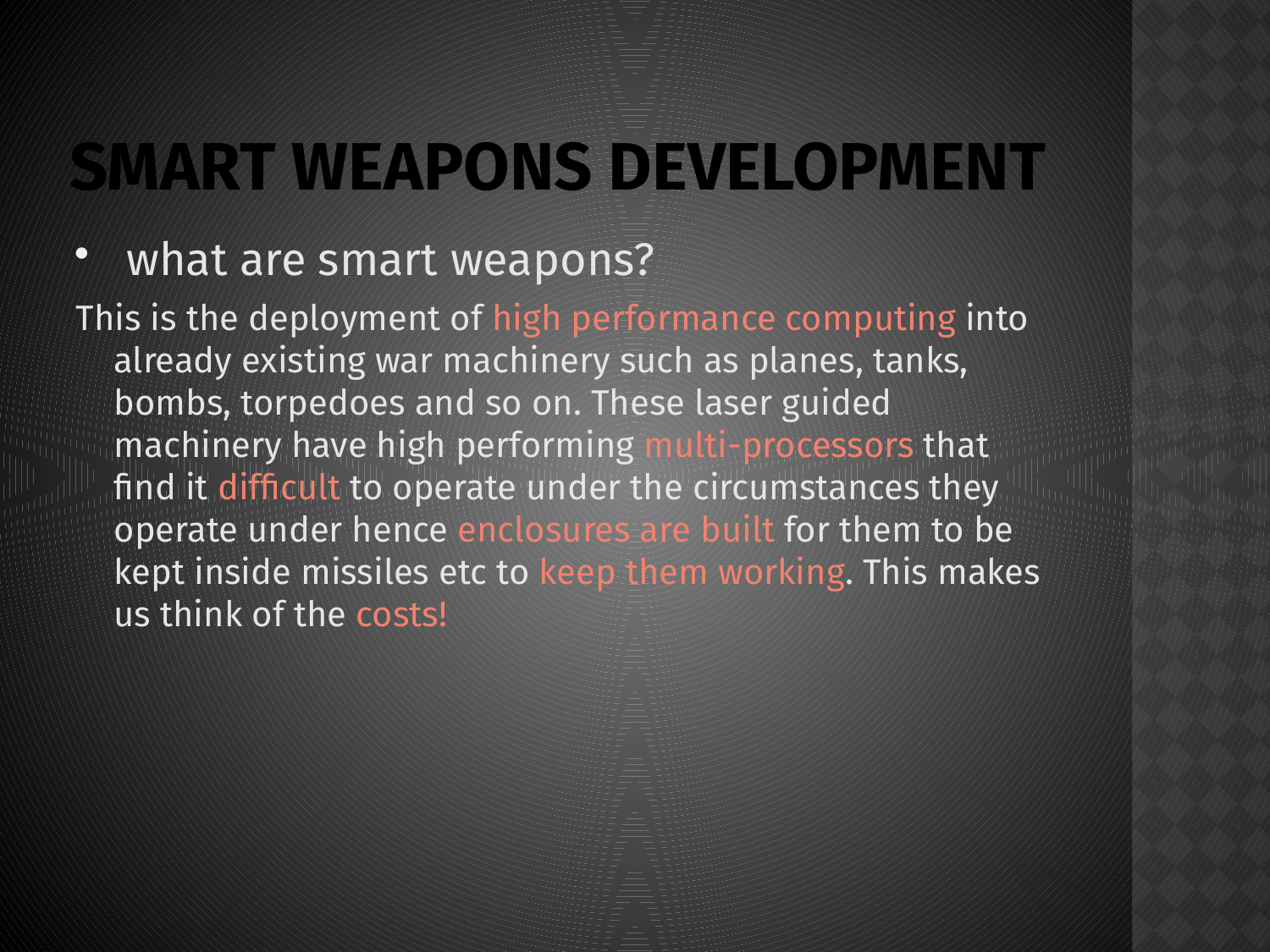

# Smart Weapons Development
 what are smart weapons?
This is the deployment of high performance computing into already existing war machinery such as planes, tanks, bombs, torpedoes and so on. These laser guided machinery have high performing multi-processors that find it difficult to operate under the circumstances they operate under hence enclosures are built for them to be kept inside missiles etc to keep them working. This makes us think of the costs!